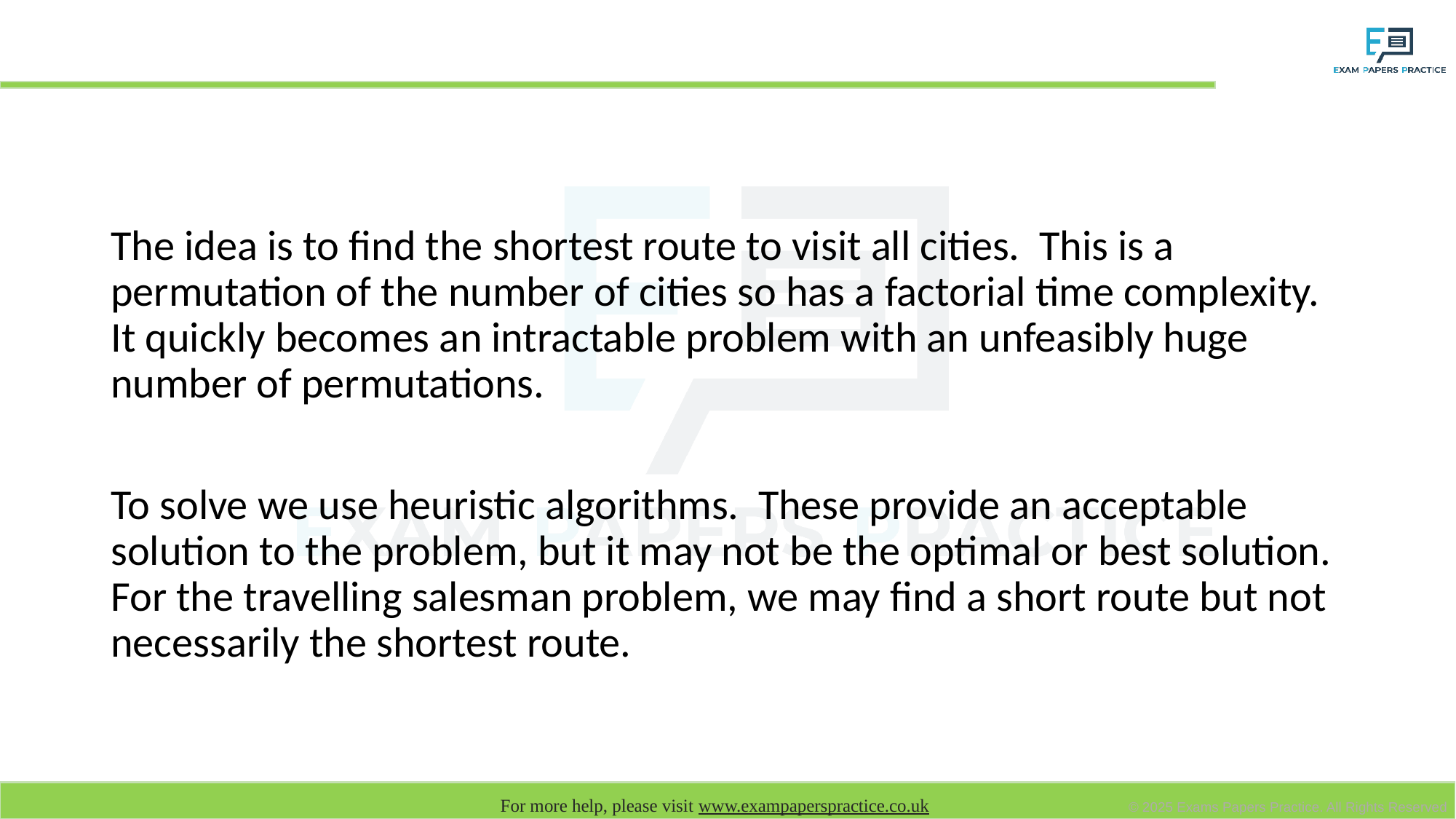

# The travelling salesman problem
The idea is to find the shortest route to visit all cities.  This is a permutation of the number of cities so has a factorial time complexity. It quickly becomes an intractable problem with an unfeasibly huge number of permutations.

To solve we use heuristic algorithms.  These provide an acceptable solution to the problem, but it may not be the optimal or best solution.  For the travelling salesman problem, we may find a short route but not necessarily the shortest route.